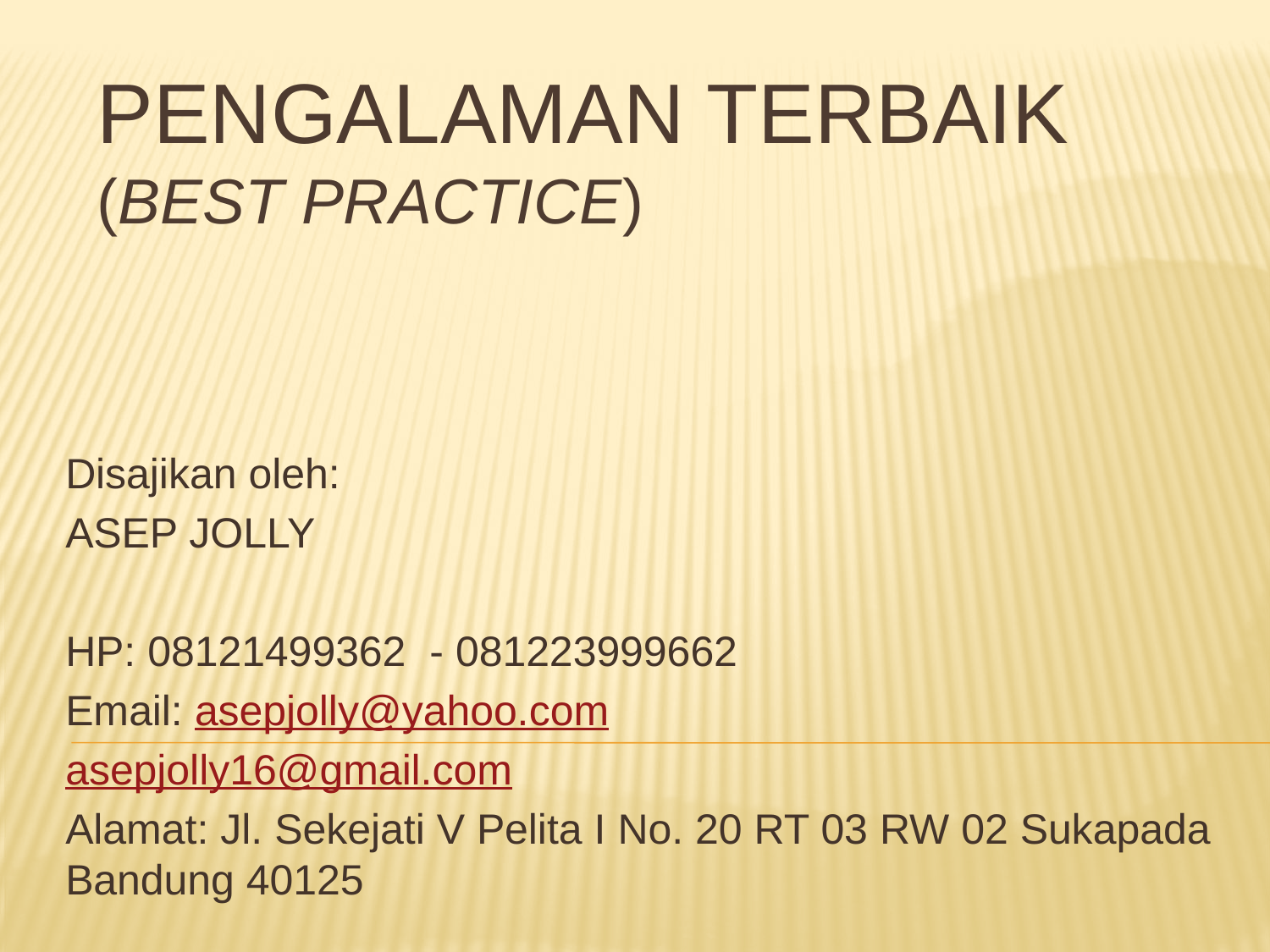

# PENGALAMAN TERBAIK (BEST PRACTICE)
Disajikan oleh:
ASEP JOLLY

HP: 08121499362  - 081223999662
Email: asepjolly@yahoo.com
asepjolly16@gmail.com
Alamat: Jl. Sekejati V Pelita I No. 20 RT 03 RW 02 Sukapada Bandung 40125